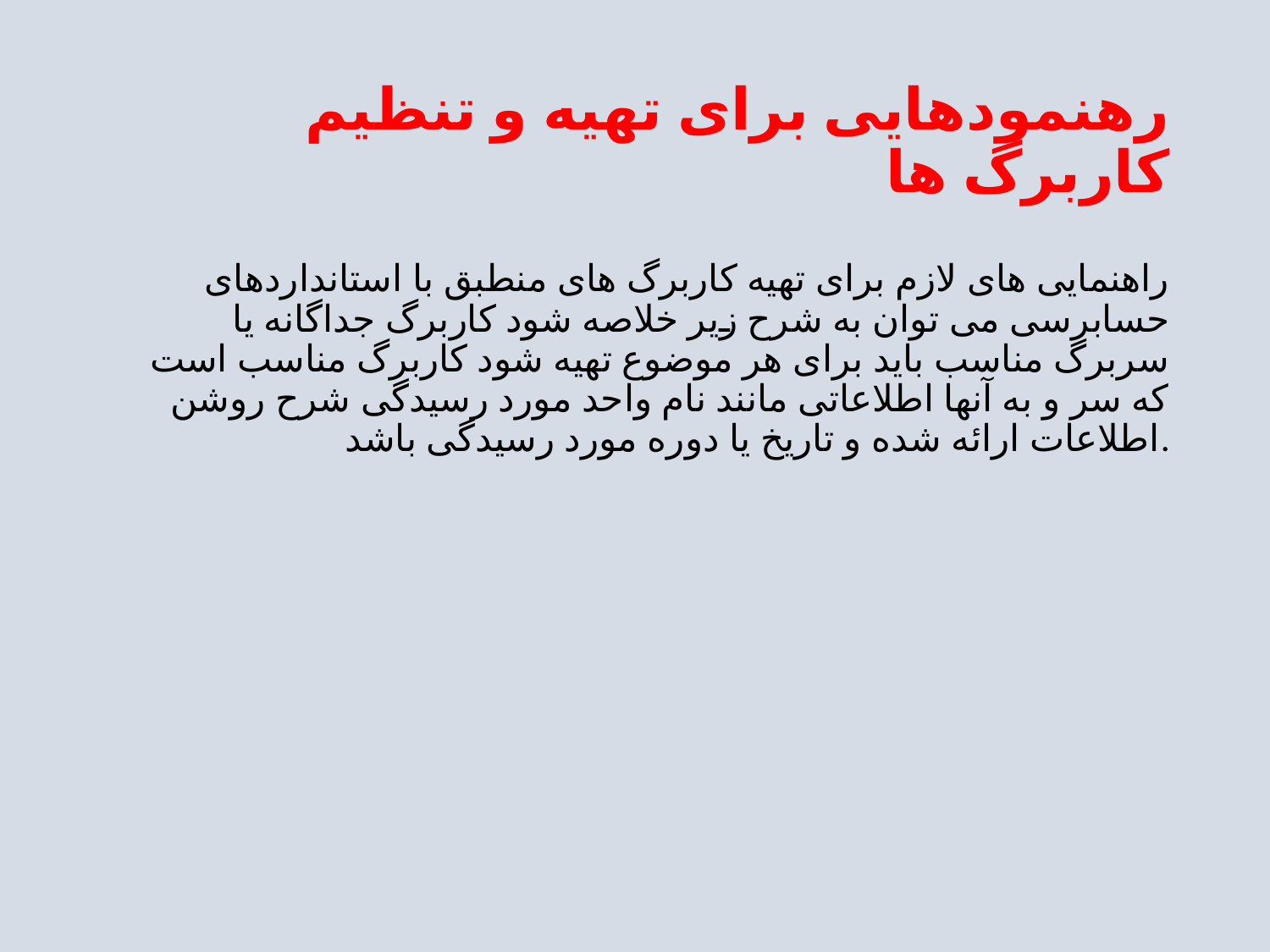

# رهنمودهایی برای تهیه و تنظیم کاربرگ ها
راهنمایی های لازم برای تهیه کاربرگ های منطبق با استانداردهای حسابرسی می توان به شرح زیر خلاصه شود کاربرگ جداگانه یا سربرگ مناسب باید برای هر موضوع تهیه شود کاربرگ مناسب است که سر و به آنها اطلاعاتی مانند نام واحد مورد رسیدگی شرح روشن اطلاعات ارائه شده و تاریخ یا دوره مورد رسیدگی باشد.